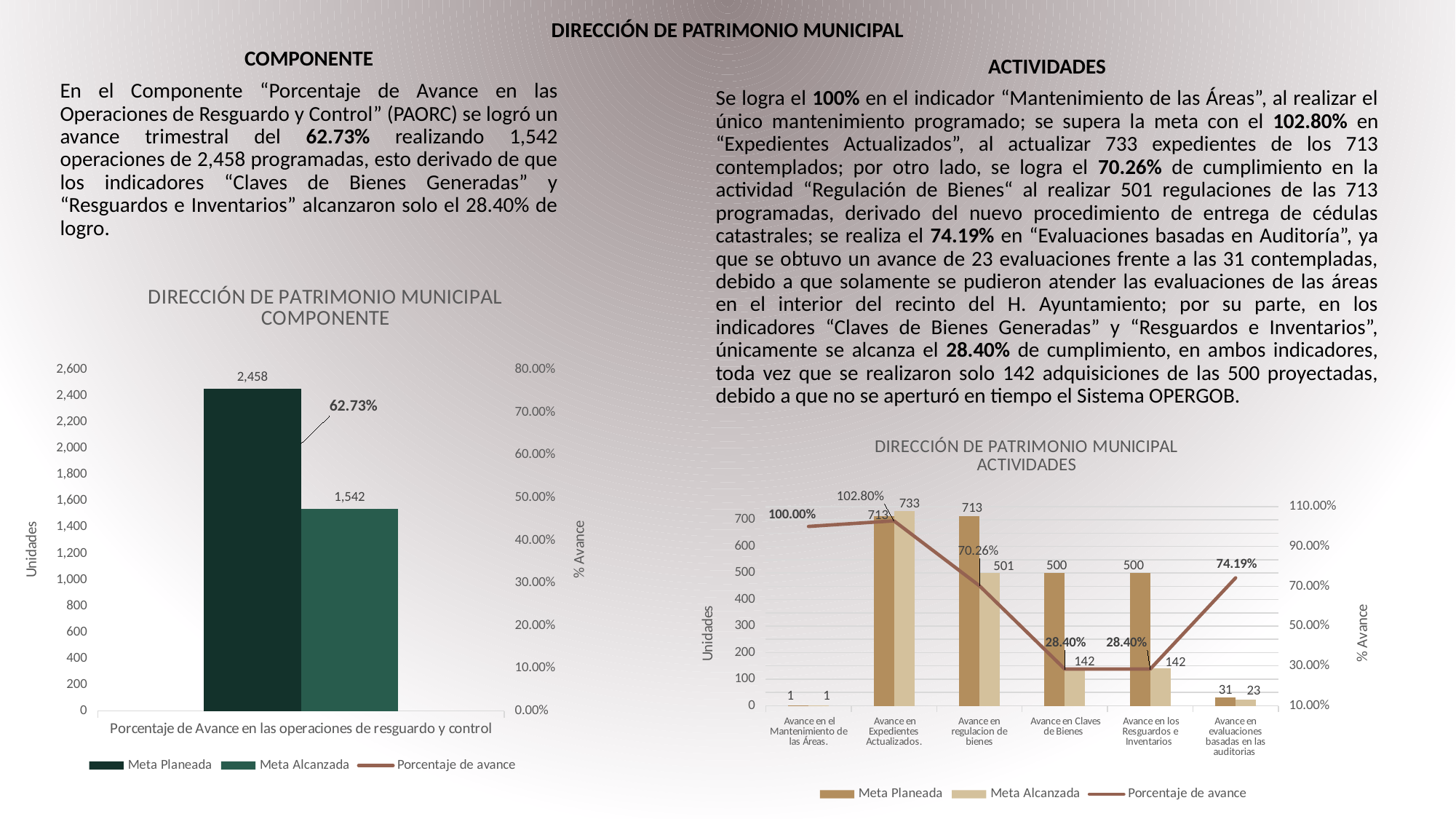

DIRECCIÓN DE PATRIMONIO MUNICIPAL

COMPONENTE
En el Componente “Porcentaje de Avance en las Operaciones de Resguardo y Control” (PAORC) se logró un avance trimestral del 62.73% realizando 1,542 operaciones de 2,458 programadas, esto derivado de que los indicadores “Claves de Bienes Generadas” y “Resguardos e Inventarios” alcanzaron solo el 28.40% de logro.

ACTIVIDADES
Se logra el 100% en el indicador “Mantenimiento de las Áreas”, al realizar el único mantenimiento programado; se supera la meta con el 102.80% en “Expedientes Actualizados”, al actualizar 733 expedientes de los 713 contemplados; por otro lado, se logra el 70.26% de cumplimiento en la actividad “Regulación de Bienes“ al realizar 501 regulaciones de las 713 programadas, derivado del nuevo procedimiento de entrega de cédulas catastrales; se realiza el 74.19% en “Evaluaciones basadas en Auditoría”, ya que se obtuvo un avance de 23 evaluaciones frente a las 31 contempladas, debido a que solamente se pudieron atender las evaluaciones de las áreas en el interior del recinto del H. Ayuntamiento; por su parte, en los indicadores “Claves de Bienes Generadas” y “Resguardos e Inventarios”, únicamente se alcanza el 28.40% de cumplimiento, en ambos indicadores, toda vez que se realizaron solo 142 adquisiciones de las 500 proyectadas, debido a que no se aperturó en tiempo el Sistema OPERGOB.

### Chart: DIRECCIÓN DE PATRIMONIO MUNICIPAL
COMPONENTE

| Category | Meta Planeada | Meta Alcanzada |  |
|---|---|---|---|
| Porcentaje de Avance en las operaciones de resguardo y control | 2458.0 | 1542.0 | 0.6273393002441009 |

### Chart: DIRECCIÓN DE PATRIMONIO MUNICIPAL
ACTIVIDADES

| Category | Meta Planeada | Meta Alcanzada |  |
|---|---|---|---|
|  Avance en el Mantenimiento de las Áreas. | 1.0 | 1.0 | 1.0 |
|  Avance en Expedientes Actualizados. | 713.0 | 733.0 | 1.0280504908835906 |
| Avance en regulacion de bienes | 713.0 | 501.0 | 0.7026647966339411 |
|  Avance en Claves de Bienes  | 500.0 | 142.0 | 0.284 |
|  Avance en los Resguardos e Inventarios  | 500.0 | 142.0 | 0.284 |
| Avance en evaluaciones basadas en las auditorias
 | 31.0 | 23.0 | 0.7419354838709677 |